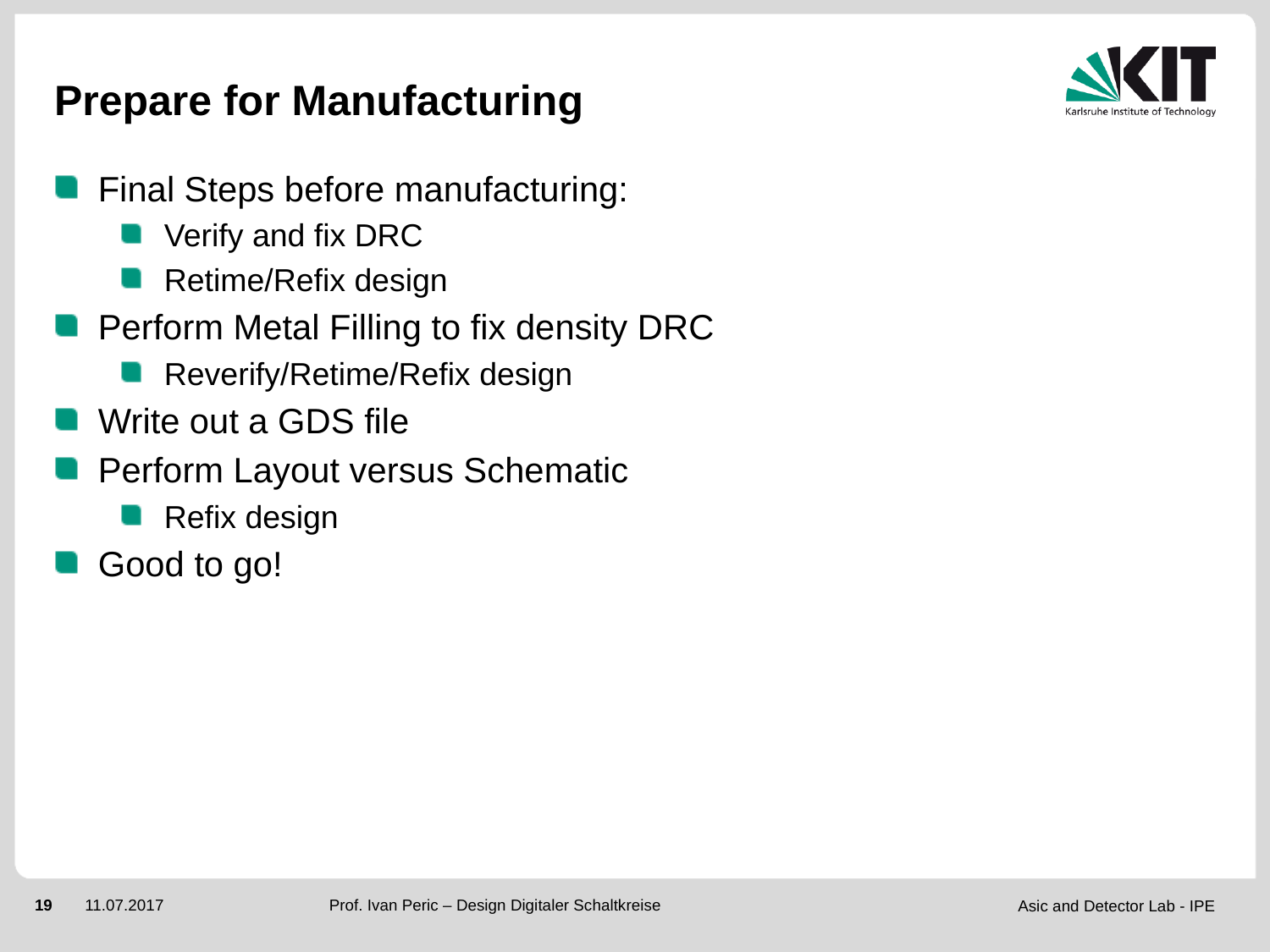

# Prepare for Manufacturing
Final Steps before manufacturing:
Verify and fix DRC
Retime/Refix design
Perform Metal Filling to fix density DRC
Reverify/Retime/Refix design
Write out a GDS file
Perform Layout versus Schematic
Refix design
Good to go!